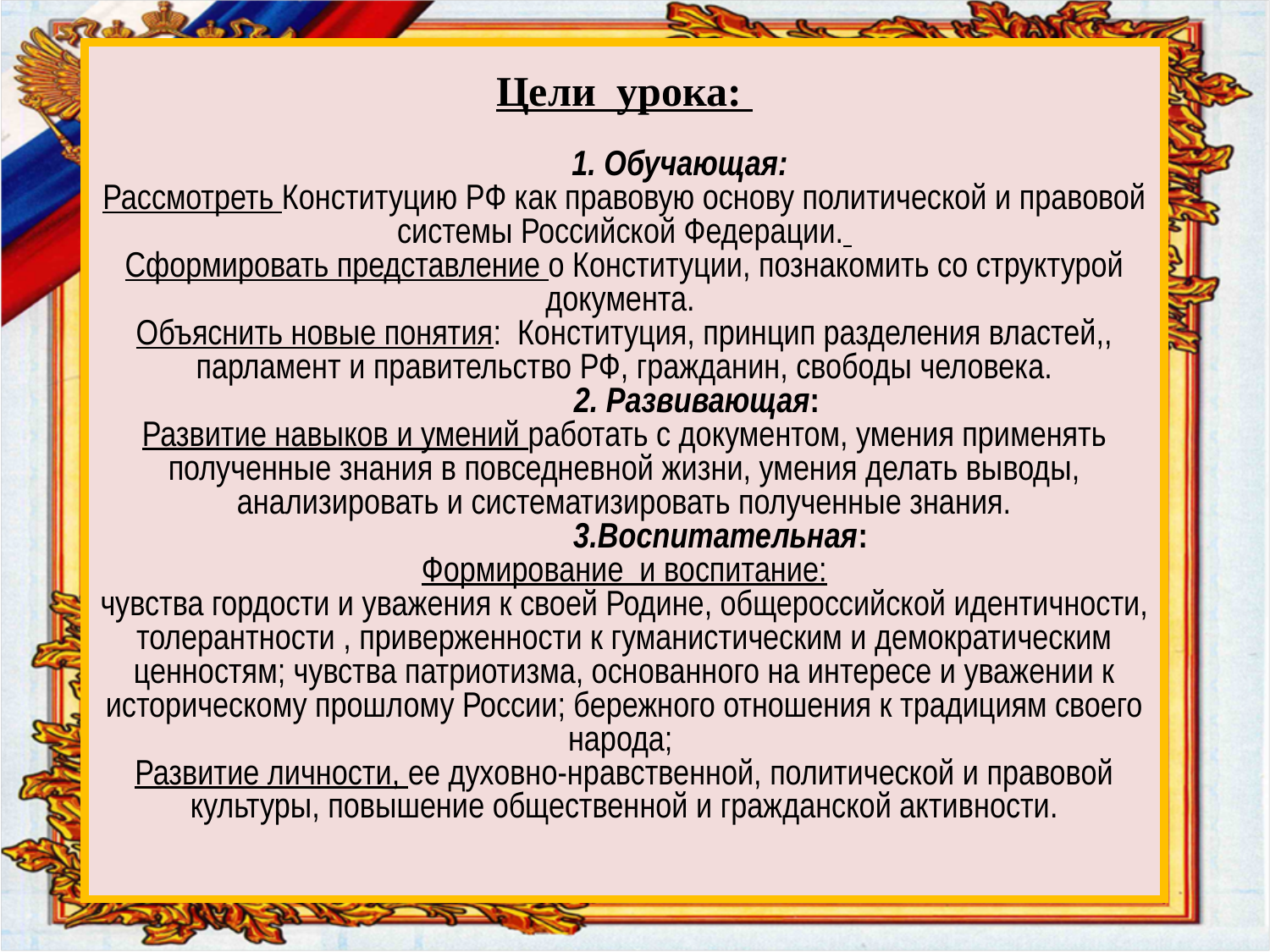

# Цели  урока: 1. Обучающая: Рассмотреть Конституцию РФ как правовую основу политической и правовой системы Российской Федерации. Сформировать представление о Конституции, познакомить со структурой документа. Объяснить новые понятия:  Конституция, принцип разделения властей,, парламент и правительство РФ, гражданин, свободы человека. 2. Развивающая: Развитие навыков и умений работать с документом, умения применять полученные знания в повседневной жизни, умения делать выводы, анализировать и систематизировать полученные знания. 3.Воспитательная: Формирование  и воспитание: чувства гордости и уважения к своей Родине, общероссийской идентичности, толерантности , приверженности к гуманистическим и демократическим ценностям; чувства патриотизма, основанного на интересе и уважении к историческому прошлому России; бережного отношения к традициям своего народа; Развитие личности, ее духовно-нравственной, политической и правовой культуры, повышение общественной и гражданской активности.